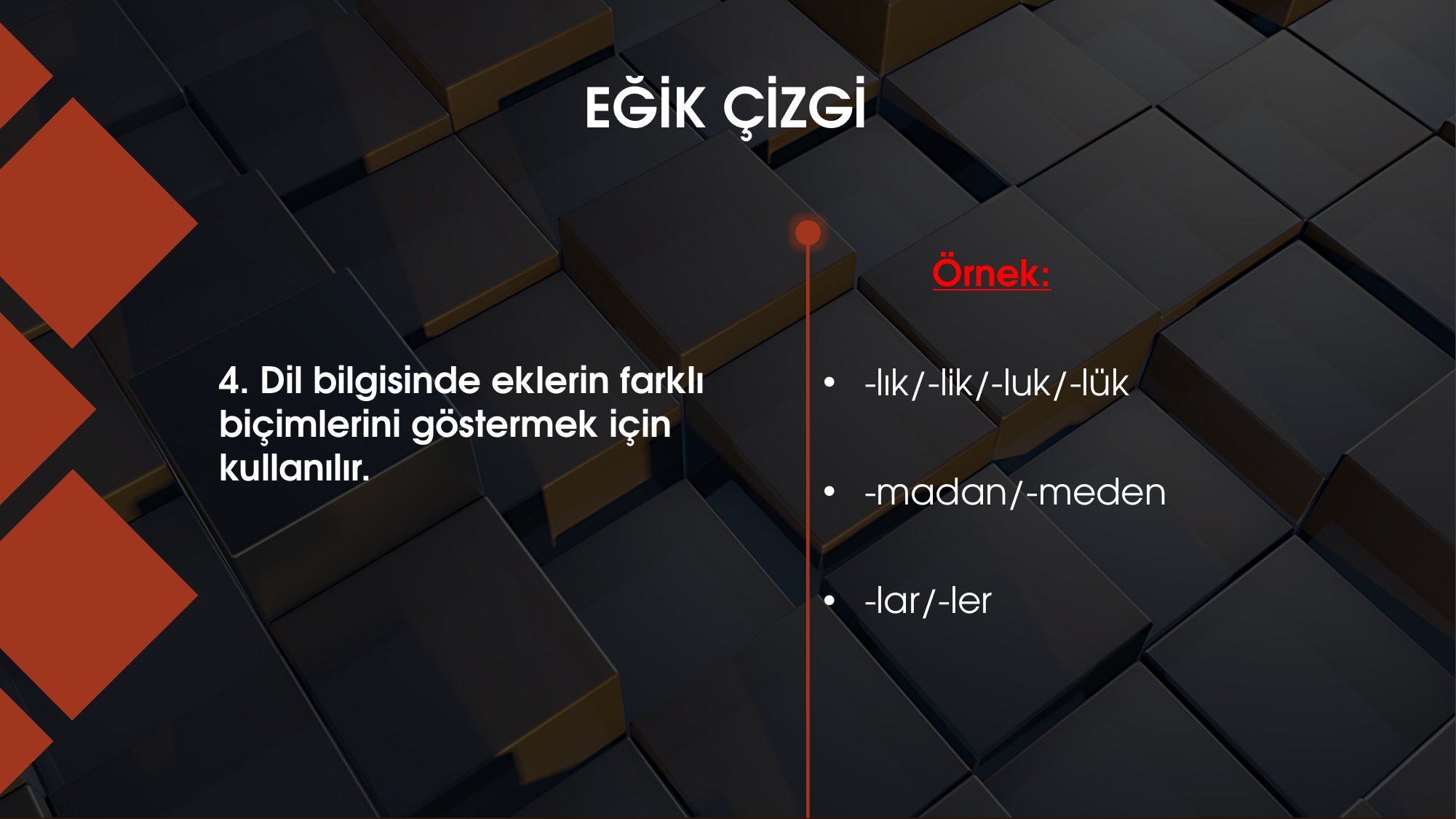

# EĞİK ÇİZGİ

	Örnek:

-lık/-lik/-luk/-lük

-madan/-meden

-lar/-ler

4. Dil bilgisinde eklerin farklı biçimlerini göstermek için kullanılır.